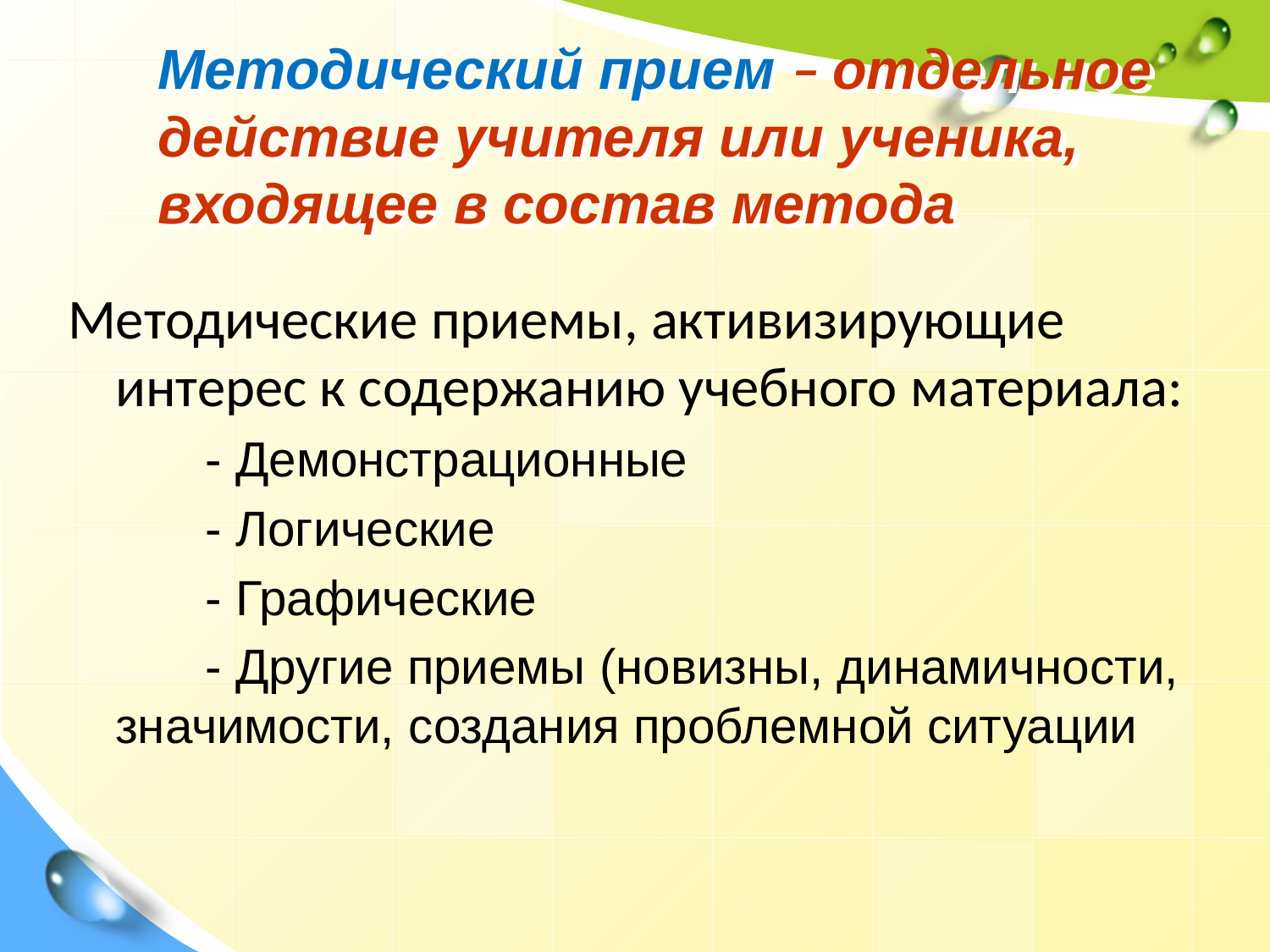

# Методический прием – отдельное действие учителя или ученика, входящее в состав метода
Методические приемы, активизирующие интерес к содержанию учебного материала:
          - Демонстрационные
          - Логические
          - Графические
          - Другие приемы (новизны, динамичности, значимости, создания проблемной ситуации

,